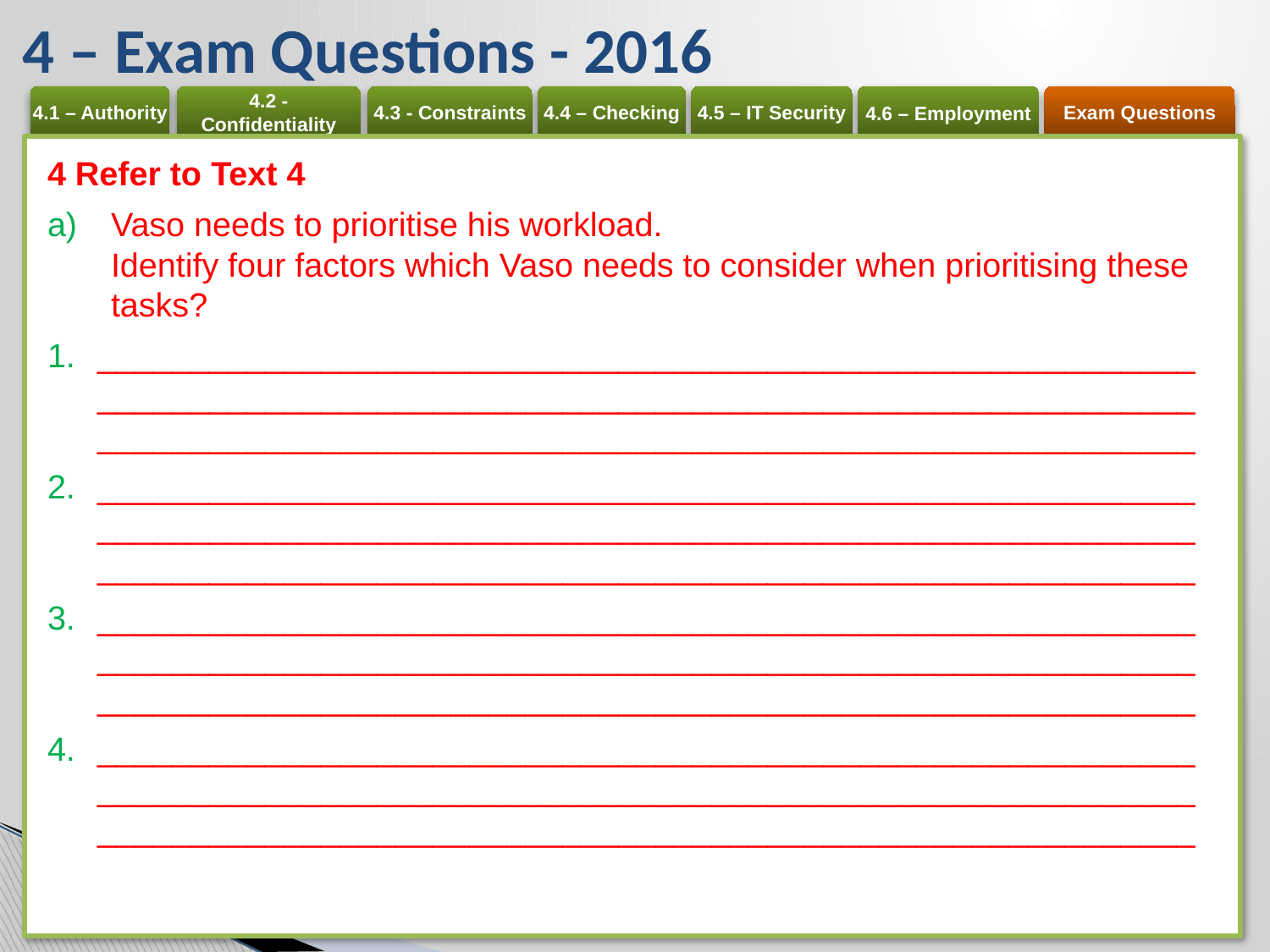

# 4 – Exam Questions - 2016
4 Refer to Text 4
Vaso needs to prioritise his workload.
Identify four factors which Vaso needs to consider when prioritising these tasks?
_________________________________________________________________________________________________________________________________________________________________________________
_________________________________________________________________________________________________________________________________________________________________________________
_________________________________________________________________________________________________________________________________________________________________________________
_________________________________________________________________________________________________________________________________________________________________________________